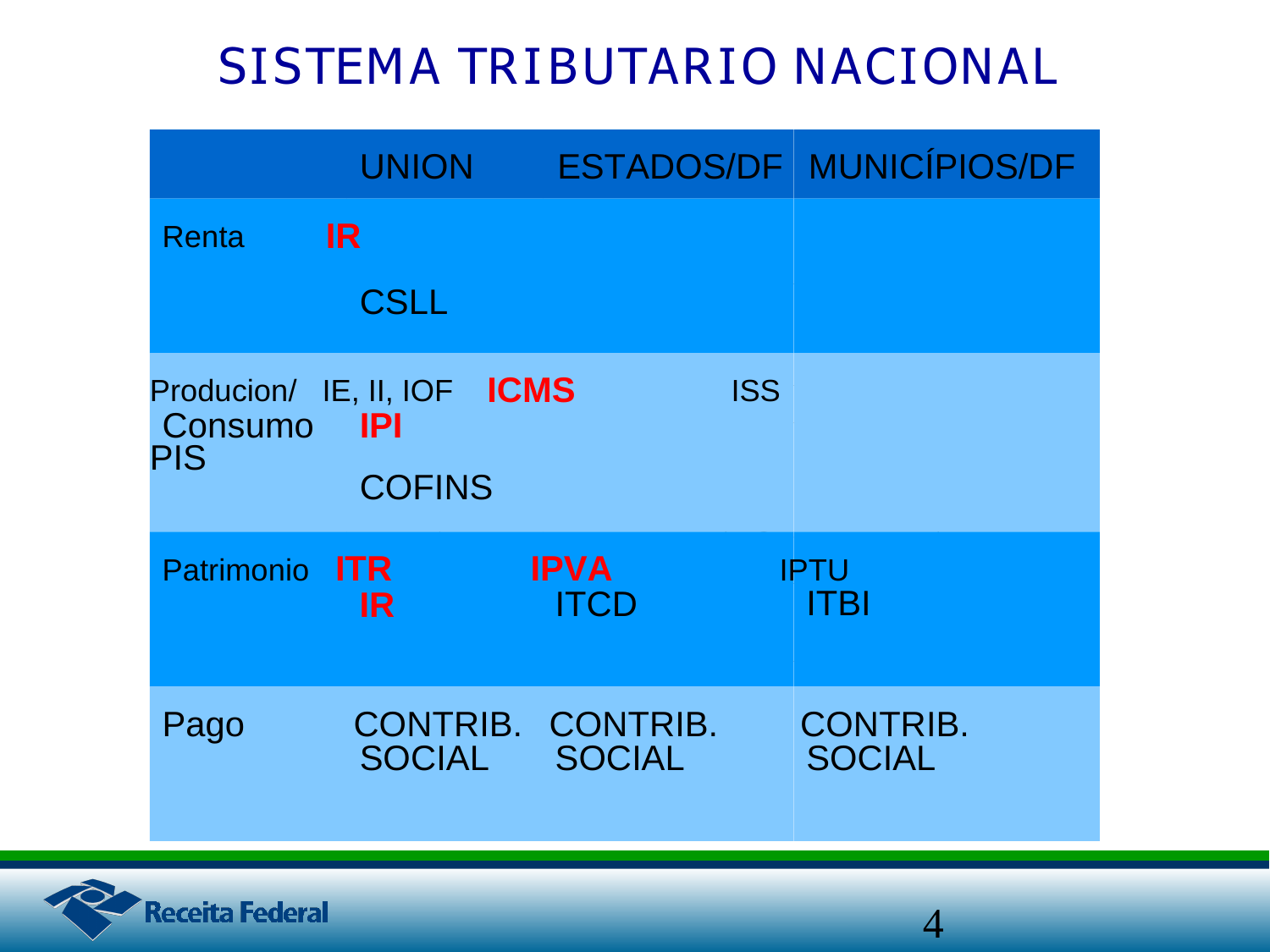

SISTEMA
TRIBUTARIO
NACIONAL

UNION        ESTADOS/DF  MUNICÍPIOS/DF

Renta         IR
CSLL

Producion/   IE, II, IOF    ICMS                ISS
PIS

Consumo
IPI
COFINS

Patrimonio  ITR              IPVA                 IPTU

ITBI
ITCD
IR

Pago           CONTRIB.  CONTRIB.        CONTRIB.

SOCIAL
SOCIAL
SOCIAL

4